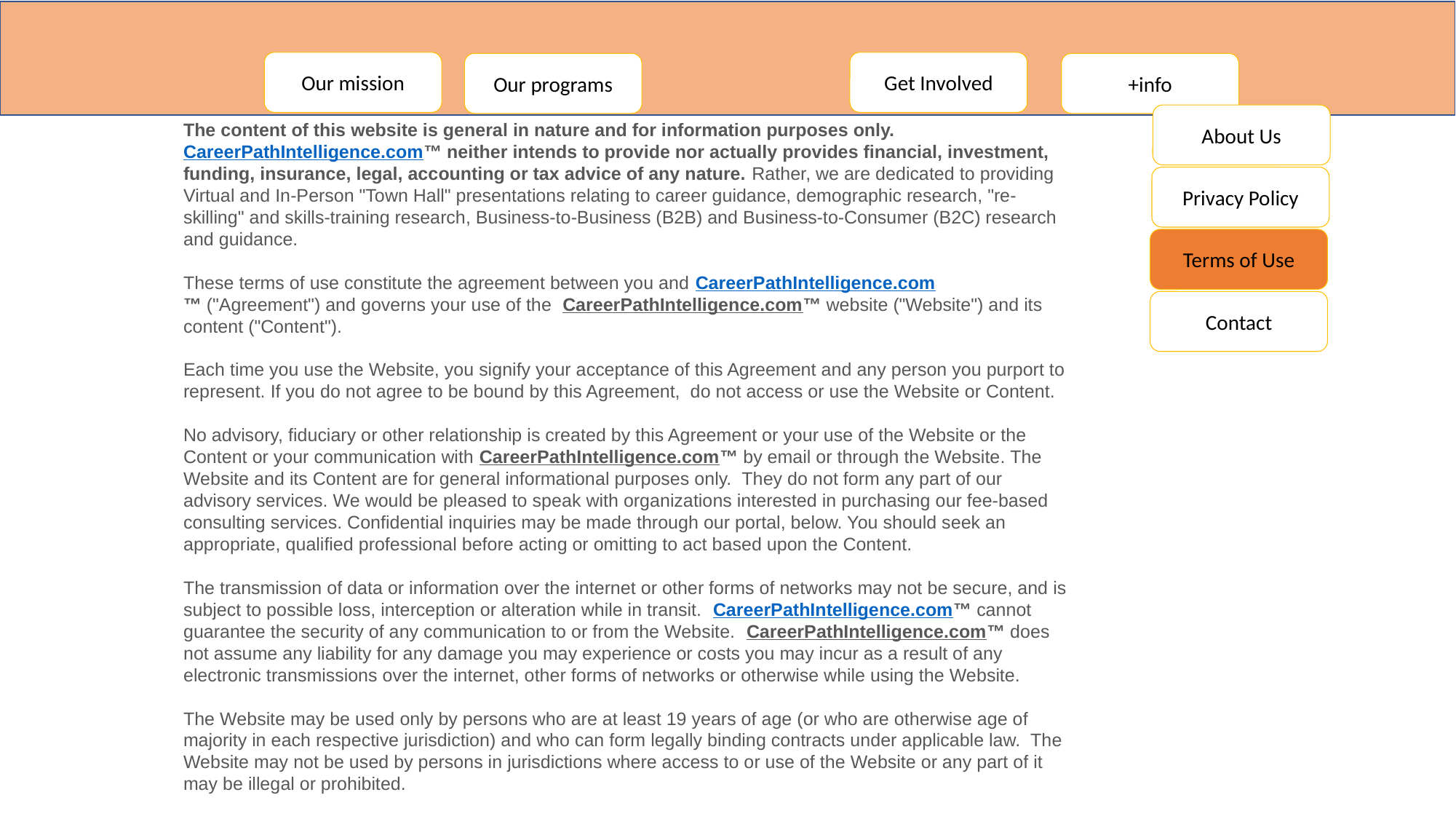

Our mission
Get Involved
Our programs
+info
About Us
The content of this website is general in nature and for information purposes only. CareerPathIntelligence.com™ neither intends to provide nor actually provides financial, investment, funding, insurance, legal, accounting or tax advice of any nature. Rather, we are dedicated to providing Virtual and In-Person "Town Hall" presentations relating to career guidance, demographic research, "re-skilling" and skills-training research, Business-to-Business (B2B) and Business-to-Consumer (B2C) research and guidance.

These terms of use constitute the agreement between you and CareerPathIntelligence.com™ ("Agreement") and governs your use of the  CareerPathIntelligence.com™ website ("Website") and its content ("Content").

Each time you use the Website, you signify your acceptance of this Agreement and any person you purport to represent. If you do not agree to be bound by this Agreement,  do not access or use the Website or Content.

No advisory, fiduciary or other relationship is created by this Agreement or your use of the Website or the Content or your communication with CareerPathIntelligence.com™ by email or through the Website. The Website and its Content are for general informational purposes only.  They do not form any part of our advisory services. We would be pleased to speak with organizations interested in purchasing our fee-based consulting services. Confidential inquiries may be made through our portal, below. You should seek an appropriate, qualified professional before acting or omitting to act based upon the Content.

The transmission of data or information over the internet or other forms of networks may not be secure, and is subject to possible loss, interception or alteration while in transit.  CareerPathIntelligence.com™ cannot guarantee the security of any communication to or from the Website.  CareerPathIntelligence.com™ does not assume any liability for any damage you may experience or costs you may incur as a result of any electronic transmissions over the internet, other forms of networks or otherwise while using the Website.

The Website may be used only by persons who are at least 19 years of age (or who are otherwise age of majority in each respective jurisdiction) and who can form legally binding contracts under applicable law.  The Website may not be used by persons in jurisdictions where access to or use of the Website or any part of it may be illegal or prohibited.

The Website and the Content are provided "as is" without warranty  or condition of any kind.  Use of the Website or the Content is at your own risk.   CareerPathIntelligence.com™ does not make any representations, warranties, or conditions about the quality, accuracy, reliability, completeness, currency or timeliness of the Website or the Content.

CareerPathIntelligence.com™ does not assume any responsibility for any errors, omissions, or inaccuracies in the Website or the Content.

To the fullest extent permitted by law, CareerPathIntelligence.com™  disclaims all warranties, representations, and conditions of any kind with respect to the Website and the Content whether express, implied, or collateral.

To the fullest extent permitted by law, you release CareerPathIntelligence.com™ from, and in no event shall CareerPathIntelligence.com™ be liable to you or any other person or entity for any and all liabilities and damages whatsoever or arising from your use of the Website, the Content, or otherwise relating to this Agreement, and you acknowledge  that your sole remedy for any claim, loss, damage, costs, or expenses is to cease using the Website and the Content.

(last updated April 22, 2020)"
Privacy Policy
Terms of Use
Contact